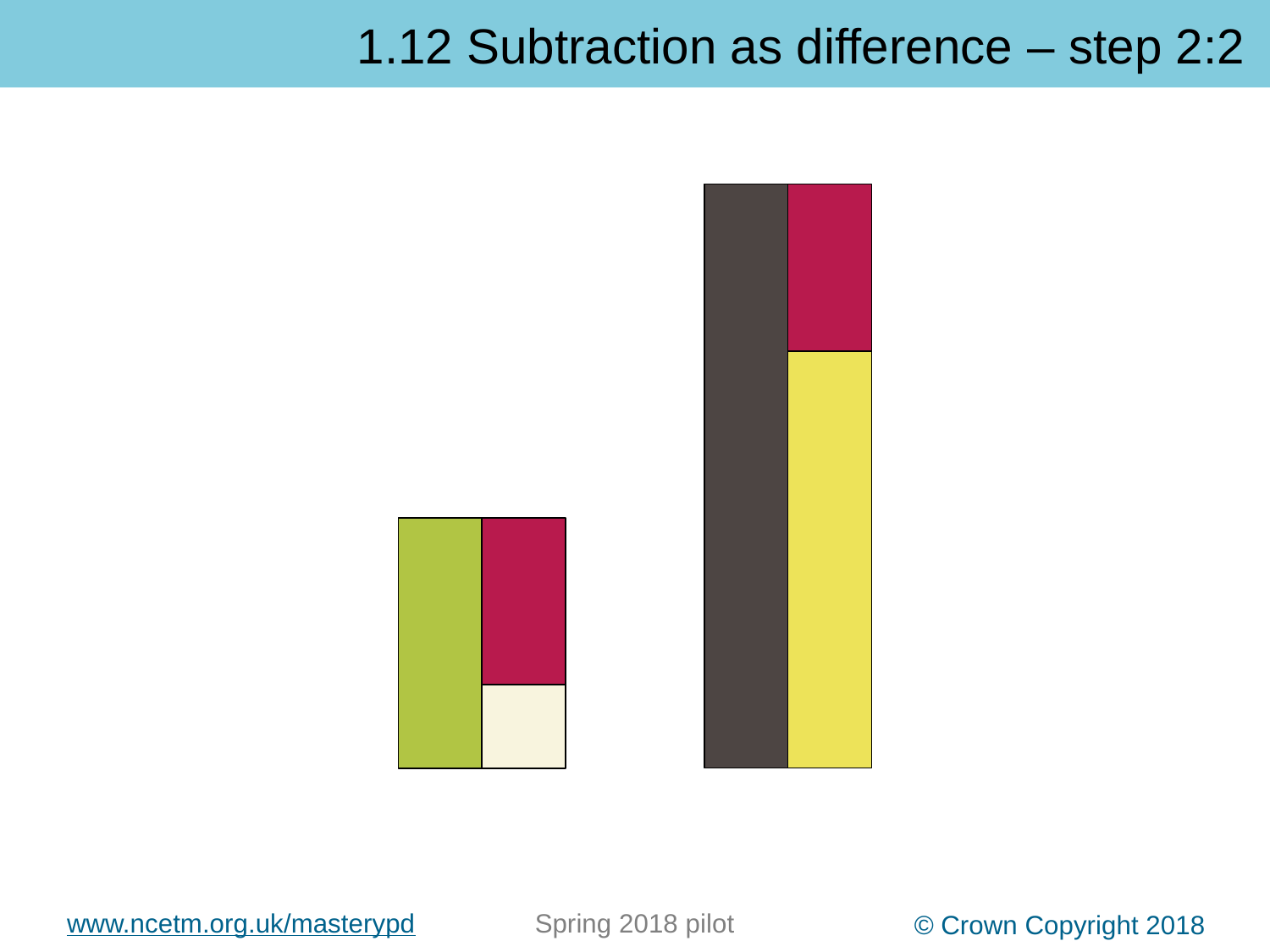

1.12 Subtraction as difference – step 2:2